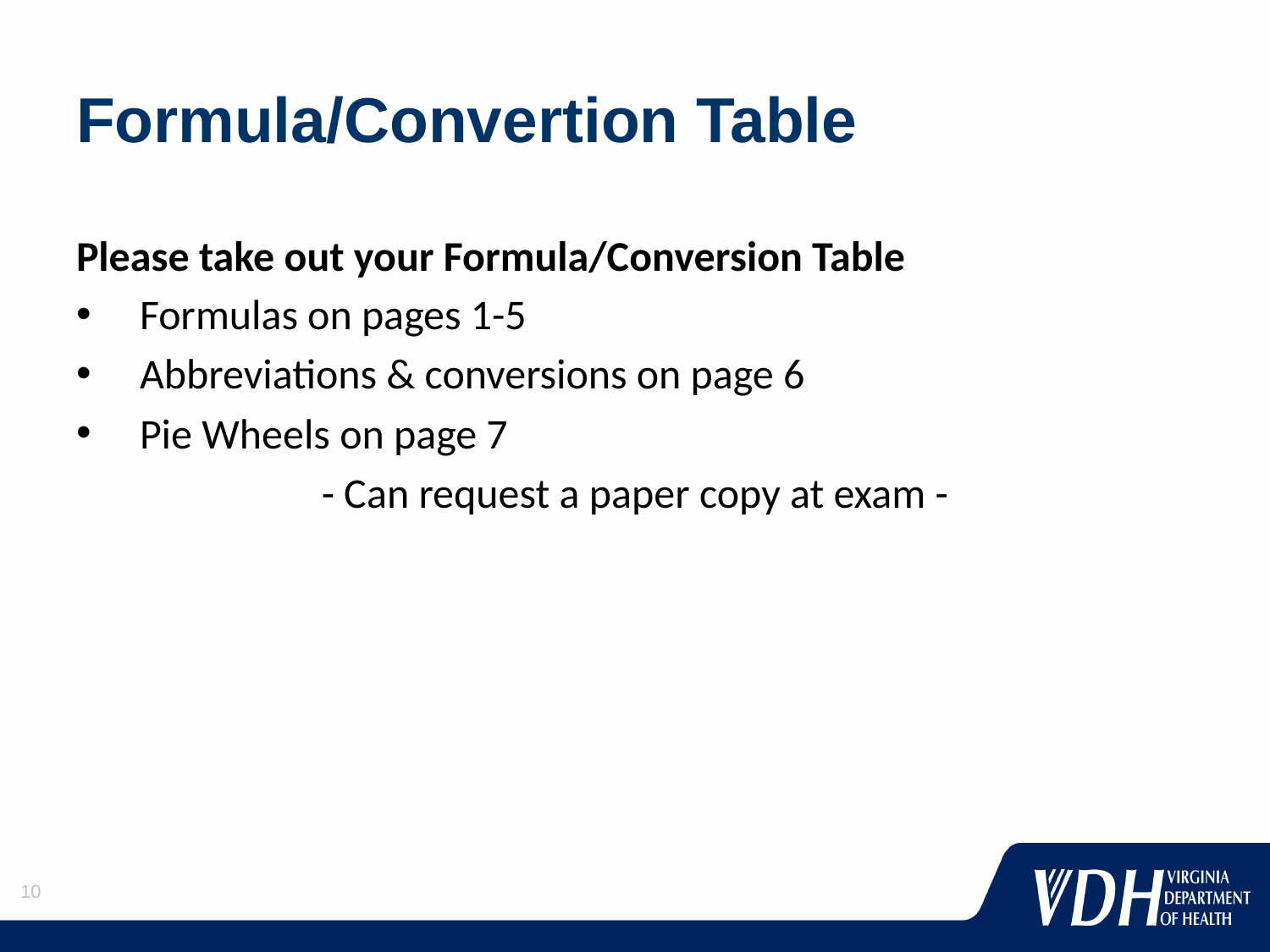

# Formula/Convertion Table
Please take out your Formula/Conversion Table
Formulas on pages 1-5
Abbreviations & conversions on page 6
Pie Wheels on page 7
- Can request a paper copy at exam -

10